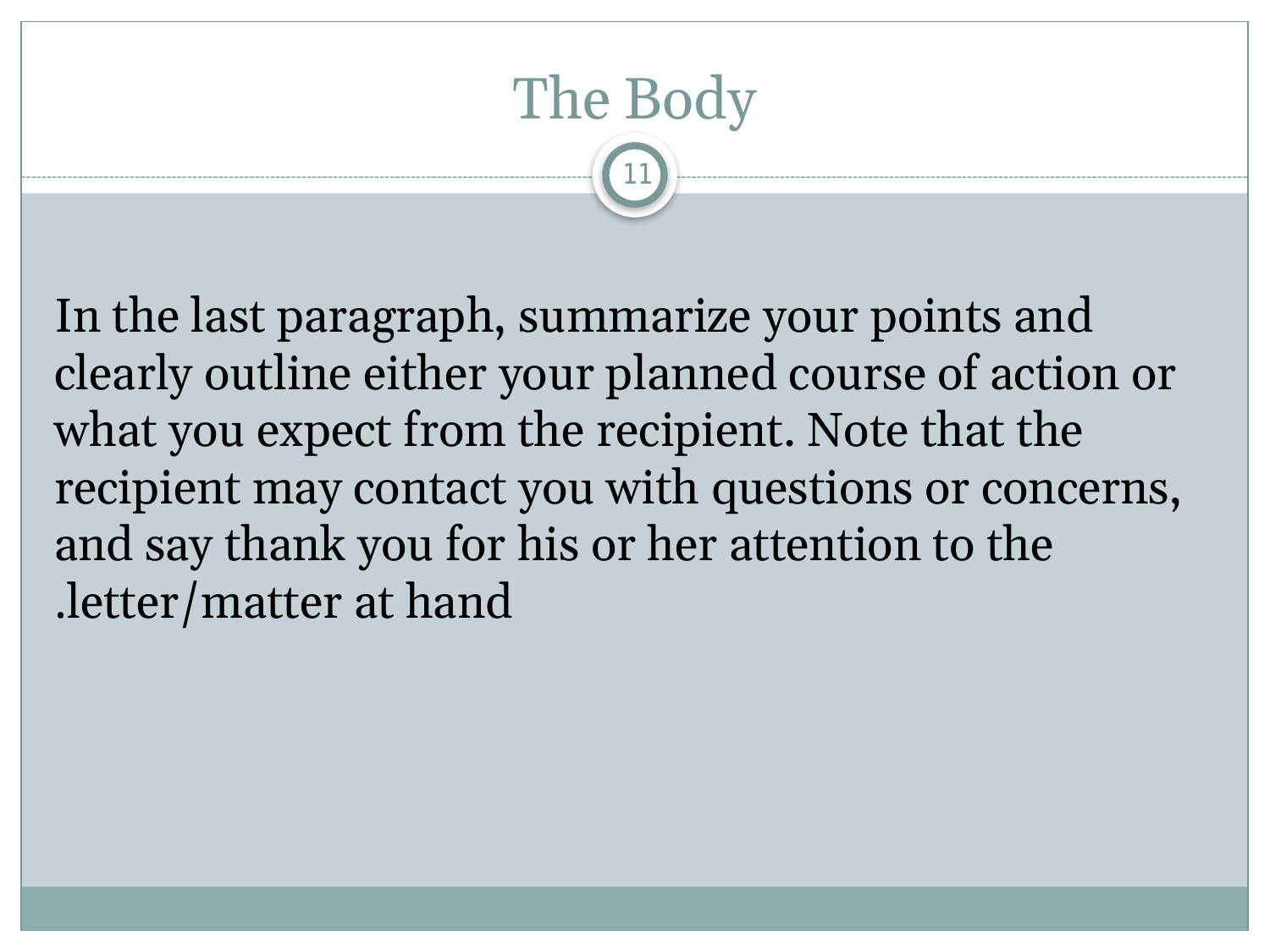

# The Body
11

In the last paragraph, summarize your points and clearly outline either your planned course of action or what you expect from the recipient. Note that the recipient may contact you with questions or concerns, and say thank you for his or her attention to the letter/matter at hand.